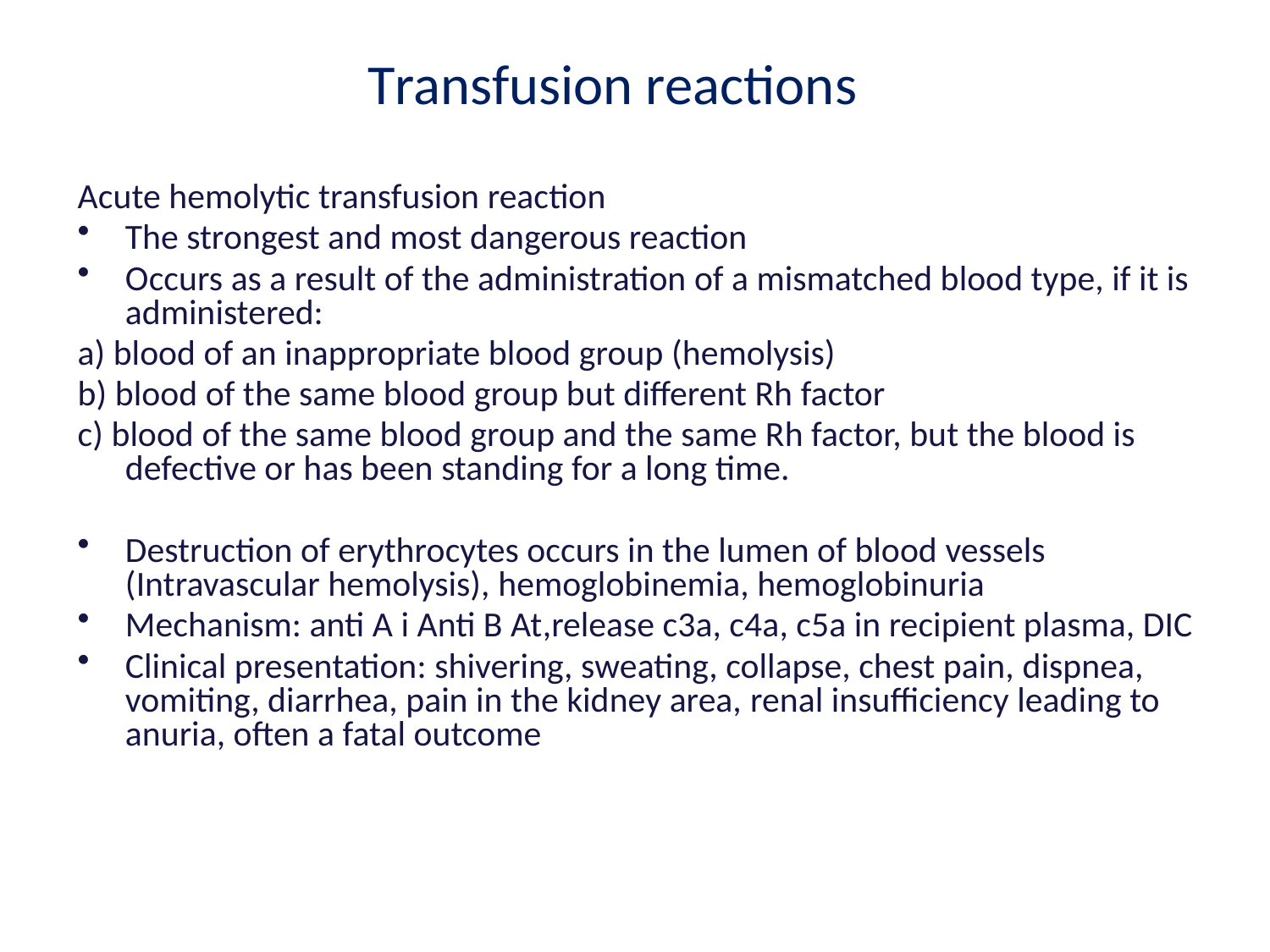

Transfusion reactions
Acute hemolytic transfusion reaction
The strongest and most dangerous reaction
Occurs as a result of the administration of a mismatched blood type, if it is administered:
a) blood of an inappropriate blood group (hemolysis)
b) blood of the same blood group but different Rh factor
c) blood of the same blood group and the same Rh factor, but the blood is defective or has been standing for a long time.

Destruction of erythrocytes occurs in the lumen of blood vessels (Intravascular hemolysis), hemoglobinemia, hemoglobinuria
Mechanism: anti A i Anti B At,release c3a, c4a, c5a in recipient plasma, DIC
Clinical presentation: shivering, sweating, collapse, chest pain, dispnea, vomiting, diarrhea, pain in the kidney area, renal insufficiency leading to anuria, often a fatal outcome